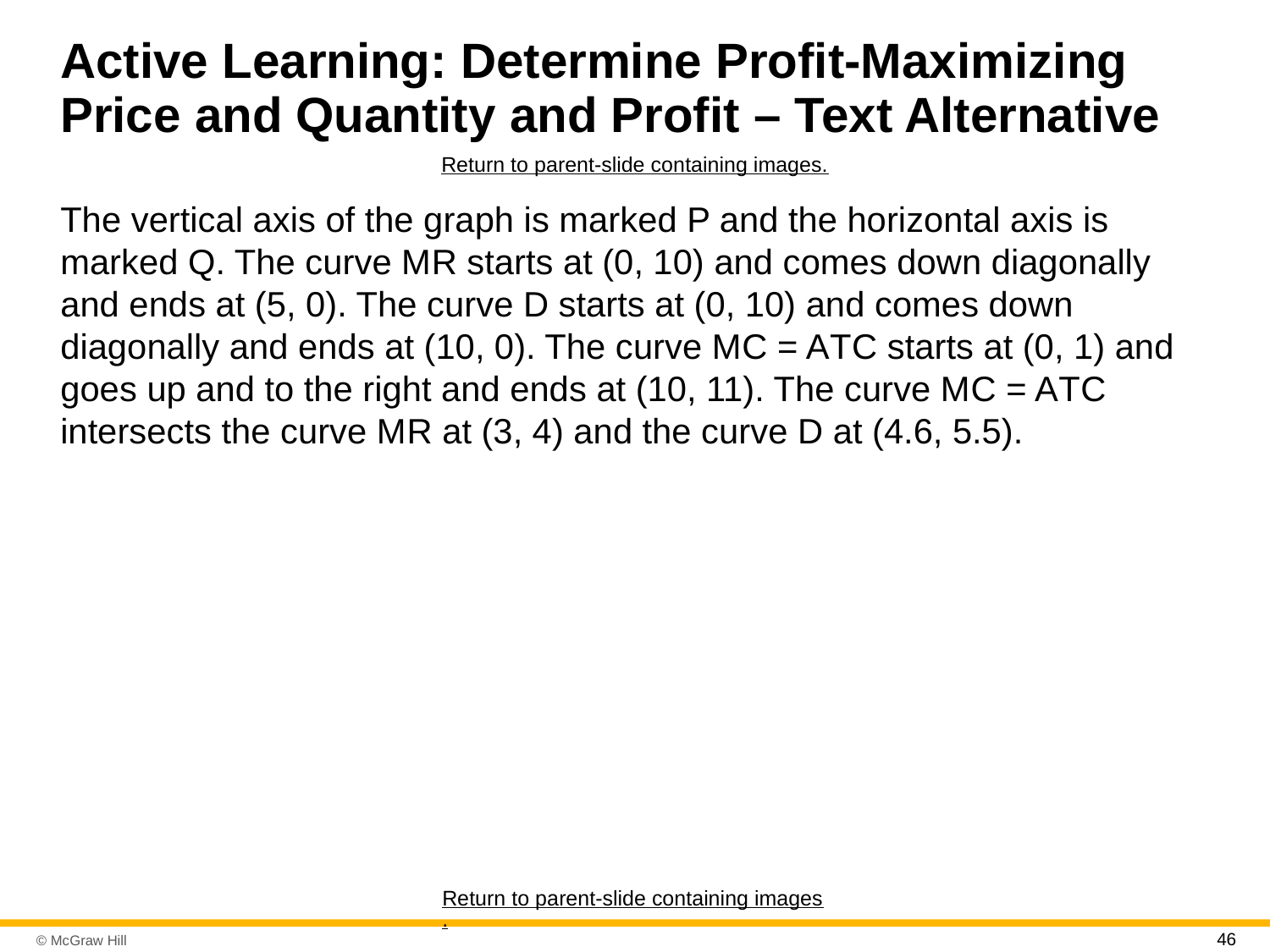

# Active Learning: Determine Profit-Maximizing Price and Quantity and Profit – Text Alternative
Return to parent-slide containing images.
The vertical axis of the graph is marked P and the horizontal axis is marked Q. The curve M R starts at (0, 10) and comes down diagonally and ends at (5, 0). The curve D starts at (0, 10) and comes down diagonally and ends at (10, 0). The curve M C = A T C starts at (0, 1) and goes up and to the right and ends at (10, 11). The curve M C = A T C intersects the curve M R at (3, 4) and the curve D at (4.6, 5.5).
Return to parent-slide containing images.